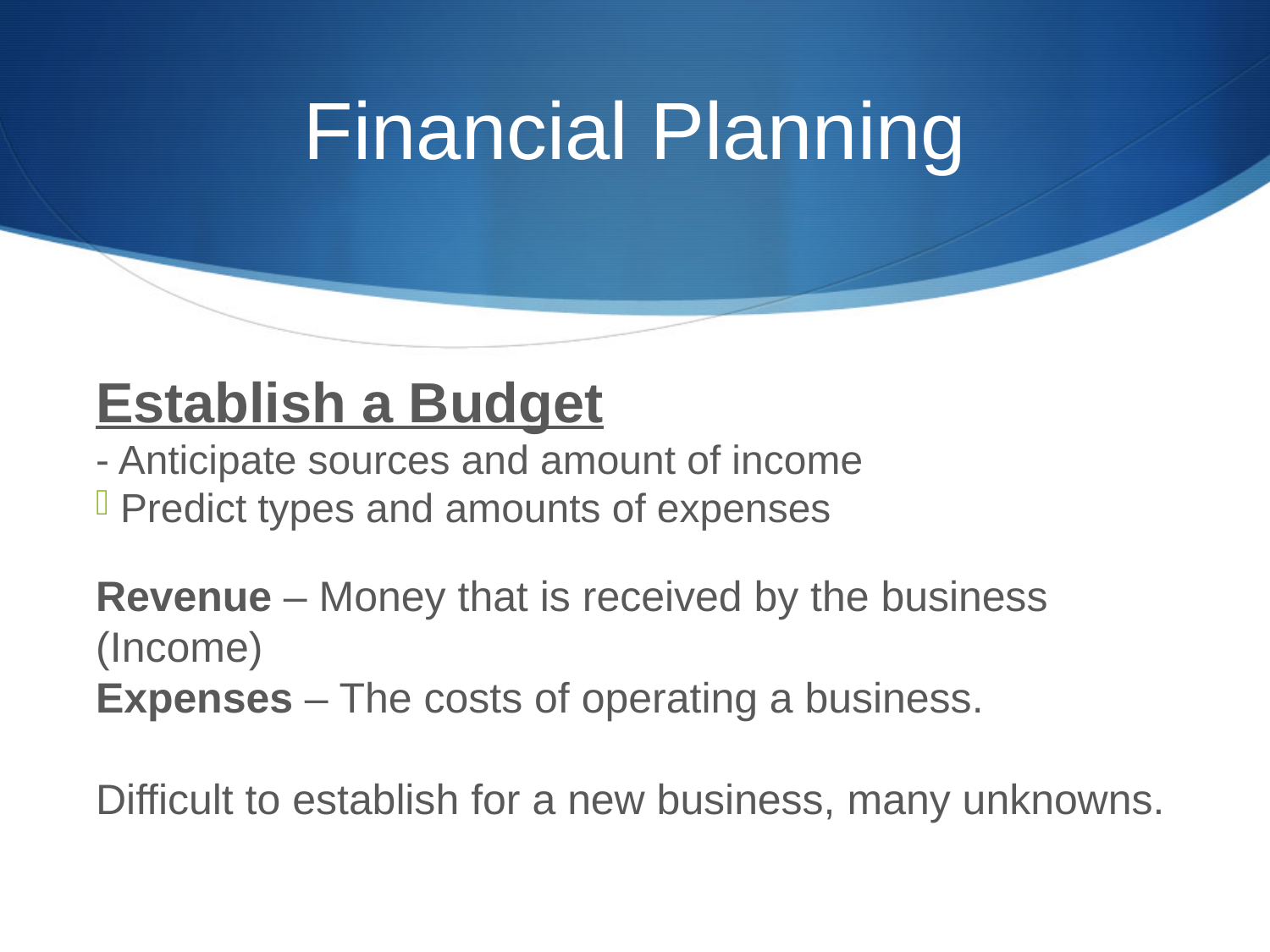

# Financial Planning
Establish a Budget
- Anticipate sources and amount of income
 Predict types and amounts of expenses

Revenue – Money that is received by the business (Income)
Expenses – The costs of operating a business.

Difficult to establish for a new business, many unknowns.